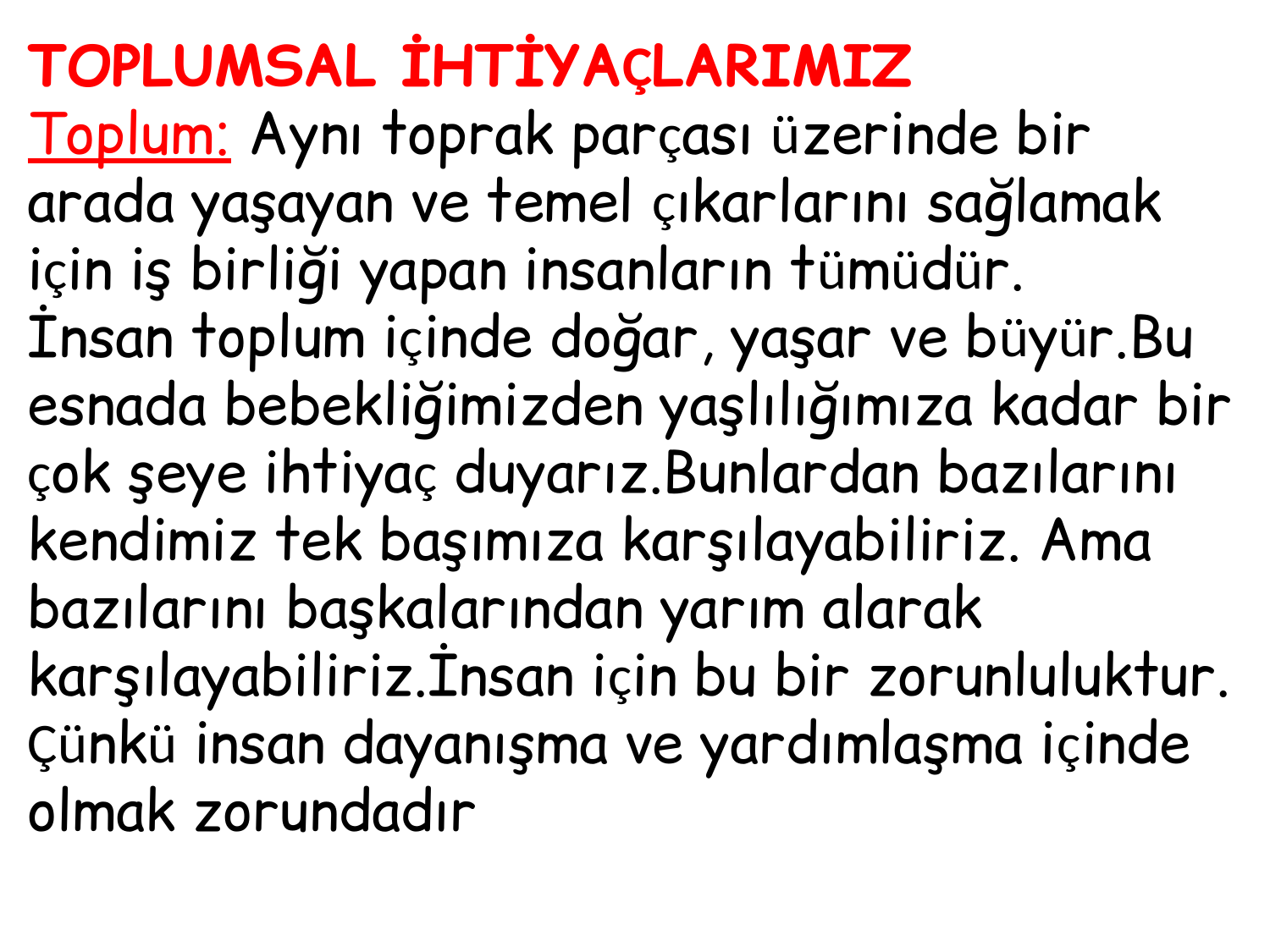

TOPLUMSAL İHTİYAÇLARIMIZ
Toplum: Aynı toprak parçası üzerinde bir arada yaşayan ve temel çıkarlarını sağlamak için iş birliği yapan insanların tümüdür.
İnsan toplum içinde doğar, yaşar ve büyür.Bu esnada bebekliğimizden yaşlılığımıza kadar bir çok şeye ihtiyaç duyarız.Bunlardan bazılarını kendimiz tek başımıza karşılayabiliriz. Ama bazılarını başkalarından yarım alarak karşılayabiliriz.İnsan için bu bir zorunluluktur. Çünkü insan dayanışma ve yardımlaşma içinde olmak zorundadır